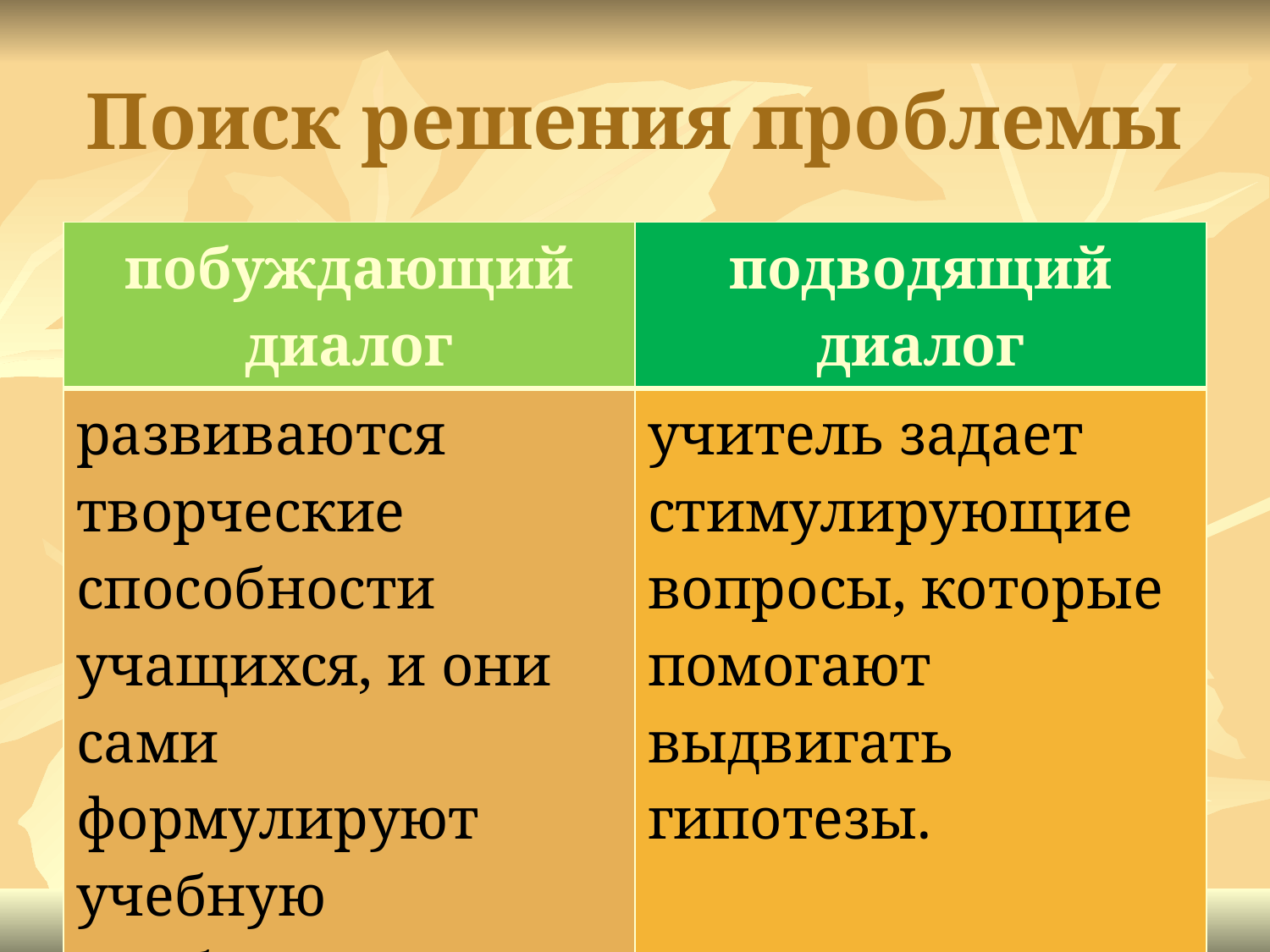

# Поиск решения проблемы
| побуждающий диалог | подводящий диалог |
| --- | --- |
| развиваются творческие способности учащихся, и они сами формулируют учебную проблему. | учитель задает стимулирующие вопросы, которые помогают выдвигать гипотезы. |